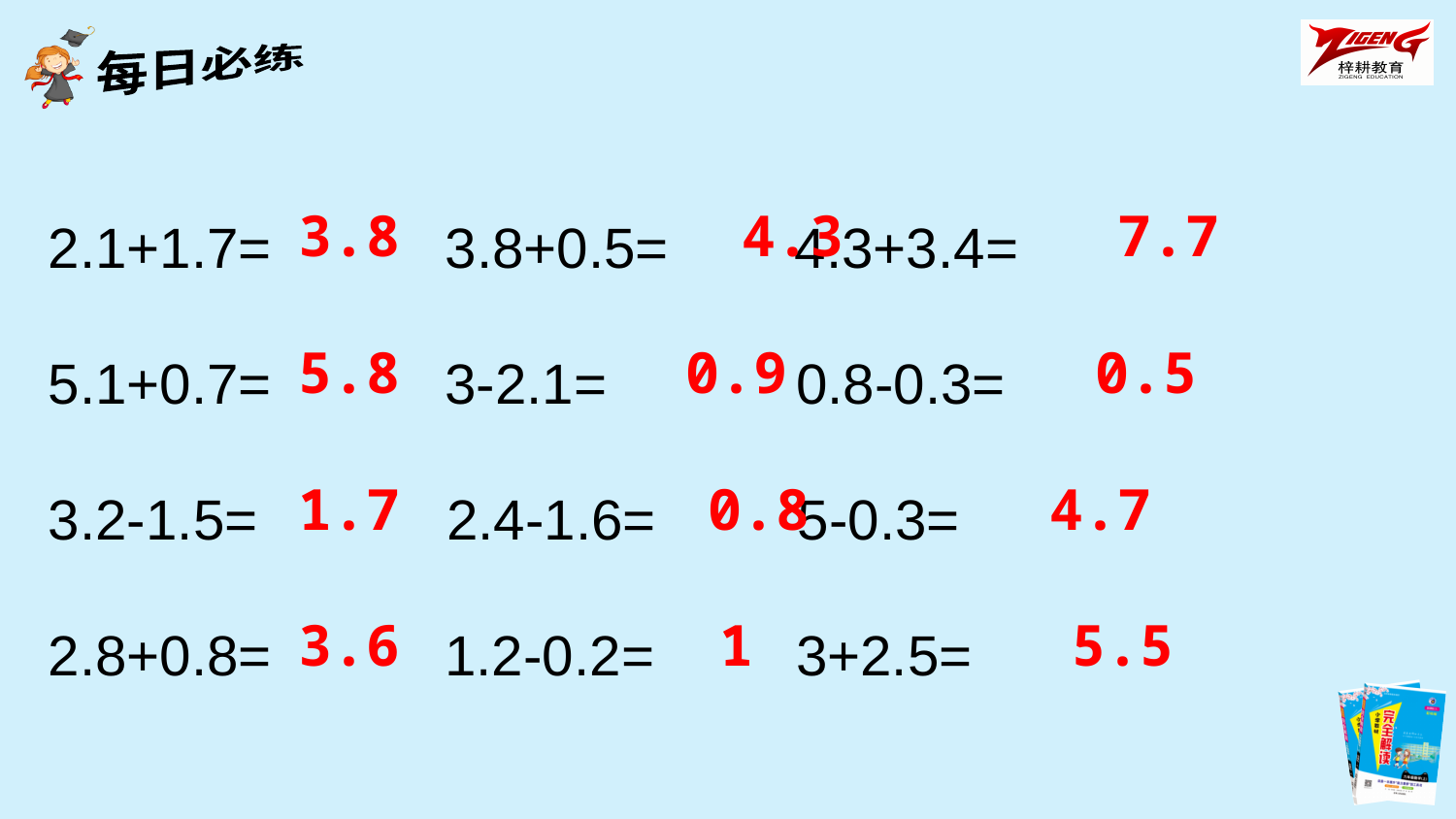

2.1+1.7=           3.8+0.5=        4.3+3.4=
5.1+0.7=           3-2.1=            0.8-0.3=
3.2-1.5=            2.4-1.6=         5-0.3=
2.8+0.8=           1.2-0.2=         3+2.5=
3.8
4.3
7.7
5.8
0.9
0.5
1.7
0.8
4.7
3.6
1
5.5